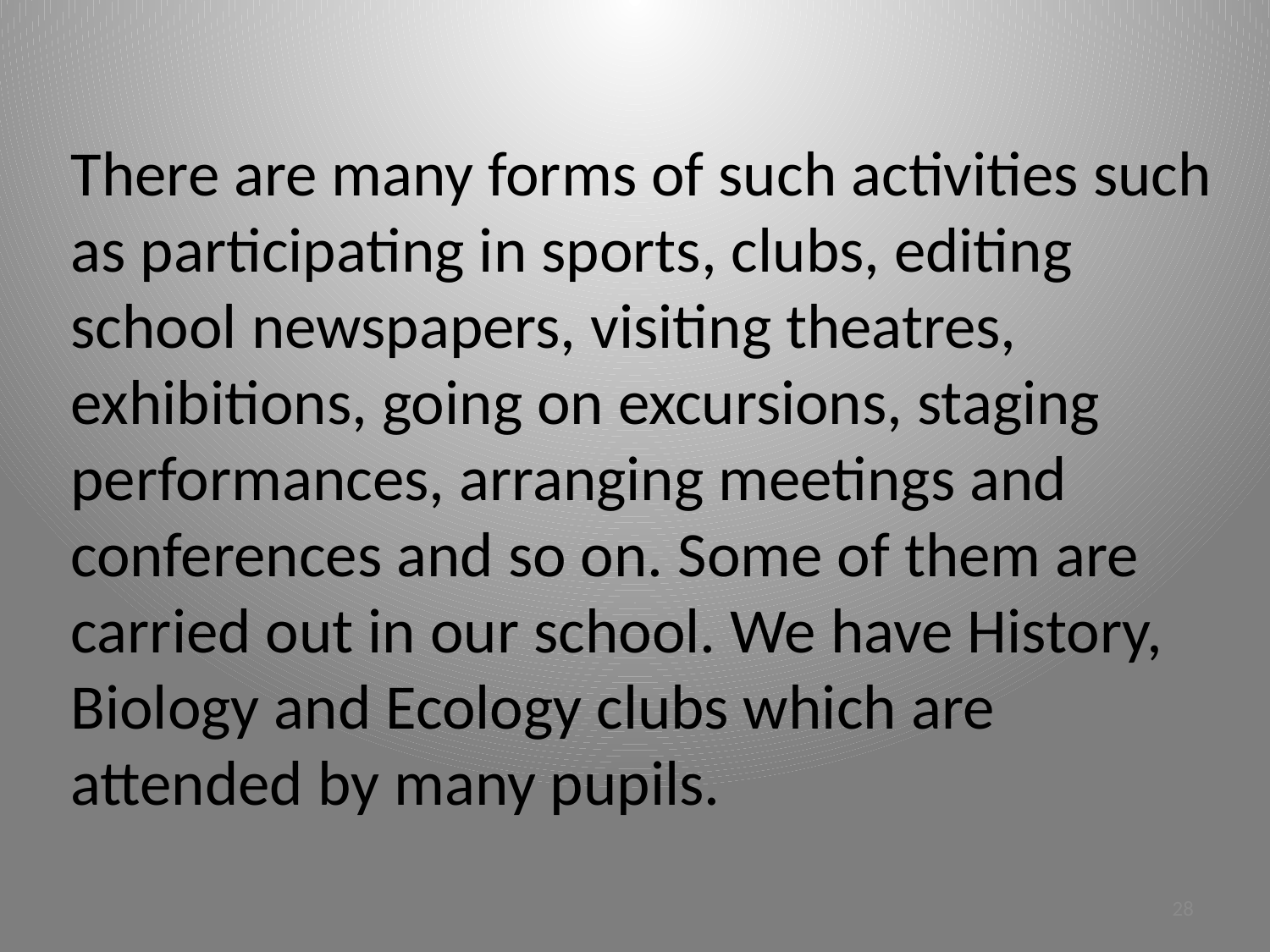

There are many forms of such activities such as participating in sports, clubs, editing school newspapers, visiting theatres, exhibitions, going on excursions, staging performances, arranging meetings and conferences and so on. Some of them are carried out in our school. We have History, Biology and Ecology clubs which are attended by many pupils.
28